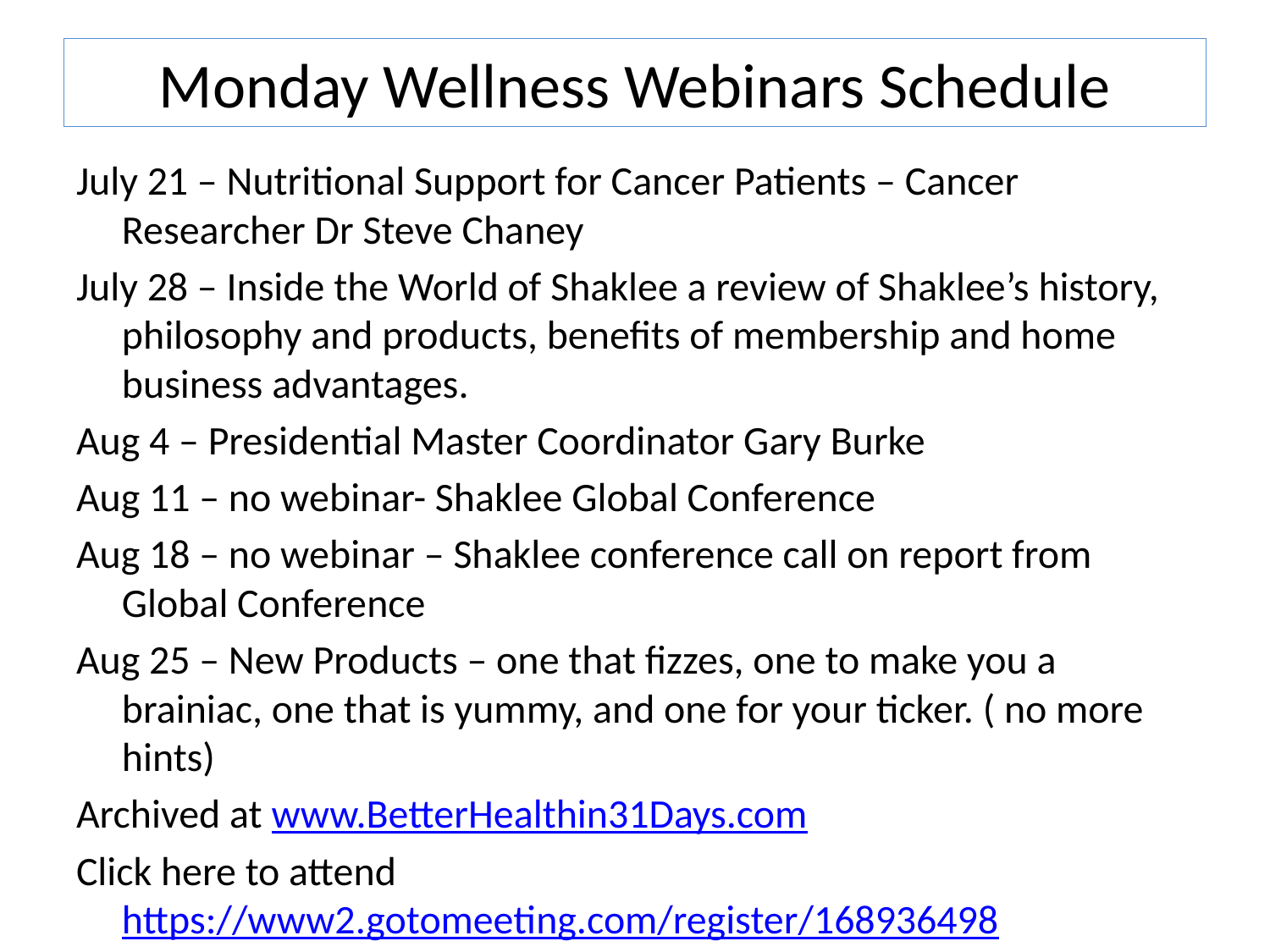

# Monday Wellness Webinars Schedule
July 21 – Nutritional Support for Cancer Patients – Cancer 	Researcher Dr Steve Chaney
July 28 – Inside the World of Shaklee a review of Shaklee’s history, philosophy and products, benefits of membership and home business advantages.
Aug 4 – Presidential Master Coordinator Gary Burke
Aug 11 – no webinar- Shaklee Global Conference
Aug 18 – no webinar – Shaklee conference call on report from Global Conference
Aug 25 – New Products – one that fizzes, one to make you a brainiac, one that is yummy, and one for your ticker. ( no more hints)
Archived at www.BetterHealthin31Days.com
Click here to attend https://www2.gotomeeting.com/register/168936498